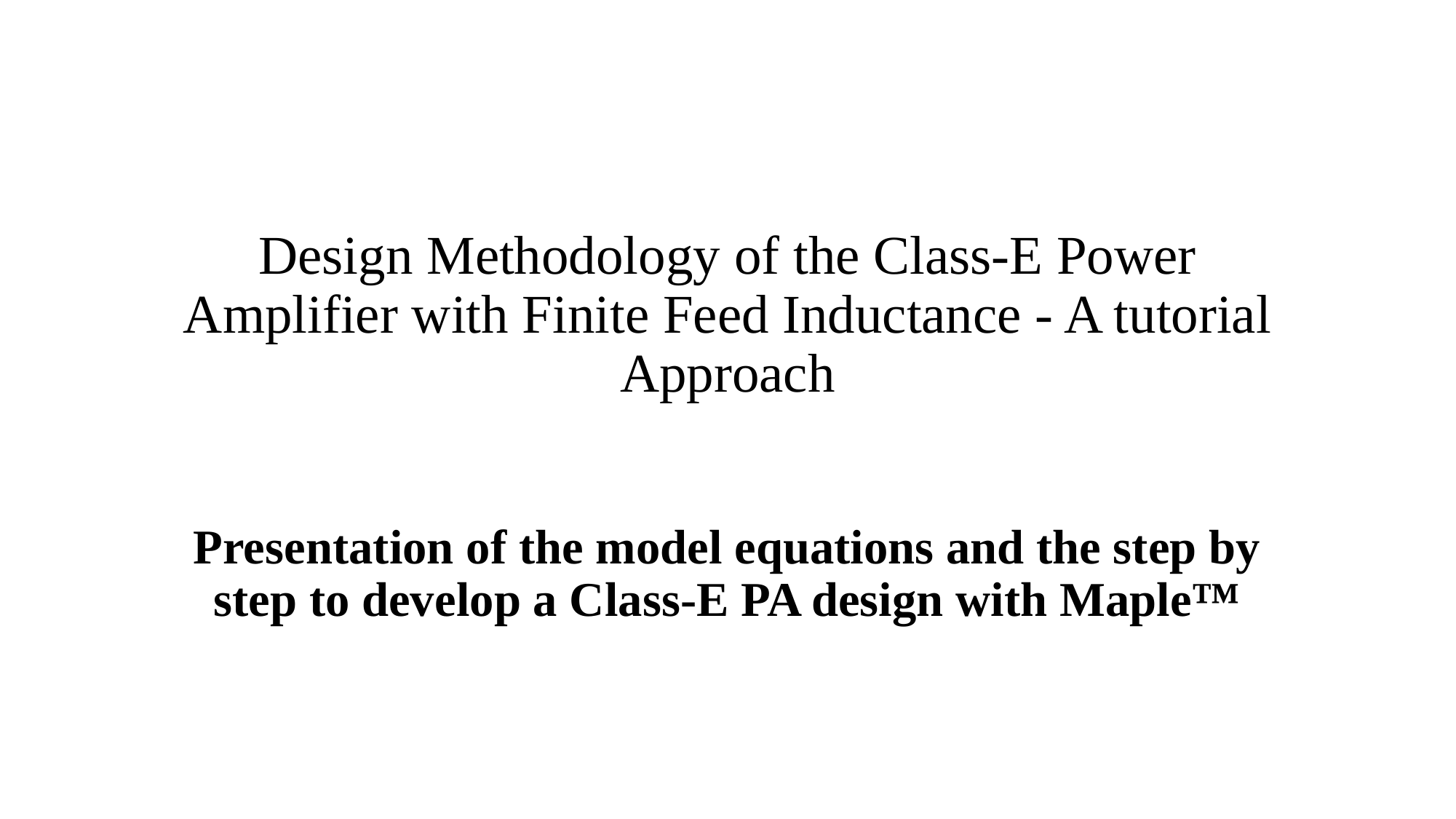

# Design Methodology of the Class-E Power Amplifier with Finite Feed Inductance - A tutorial Approach Presentation of the model equations and the step by step to develop a Class-E PA design with Maple™